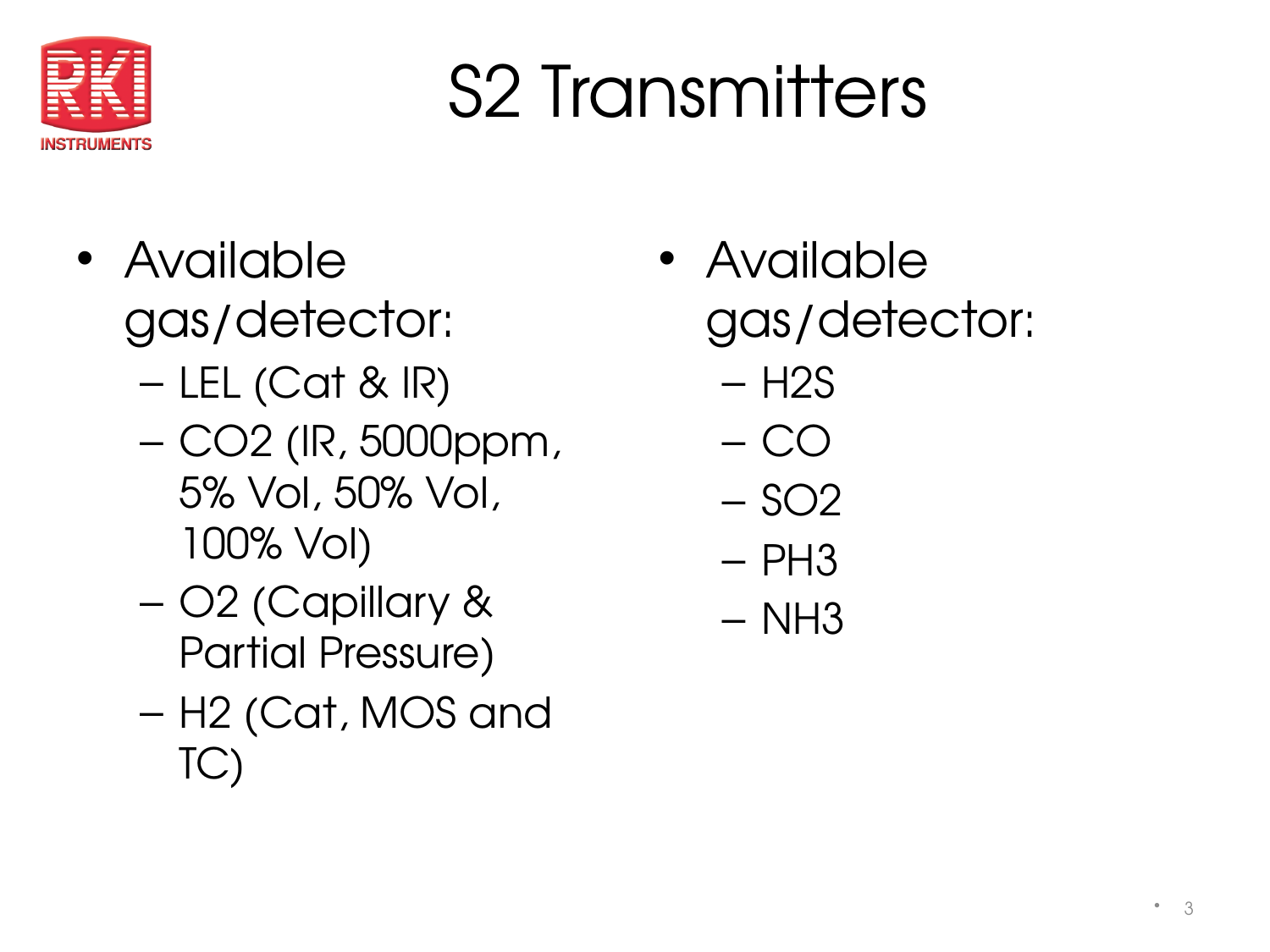

# S2 Transmitters
Available gas/detector:
LEL (Cat & IR)
CO2 (IR, 5000ppm, 5% Vol, 50% Vol, 100% Vol)
O2 (Capillary & Partial Pressure)
H2 (Cat, MOS and TC)

Available gas/detector:
H2S
CO
SO2
PH3
NH3

3